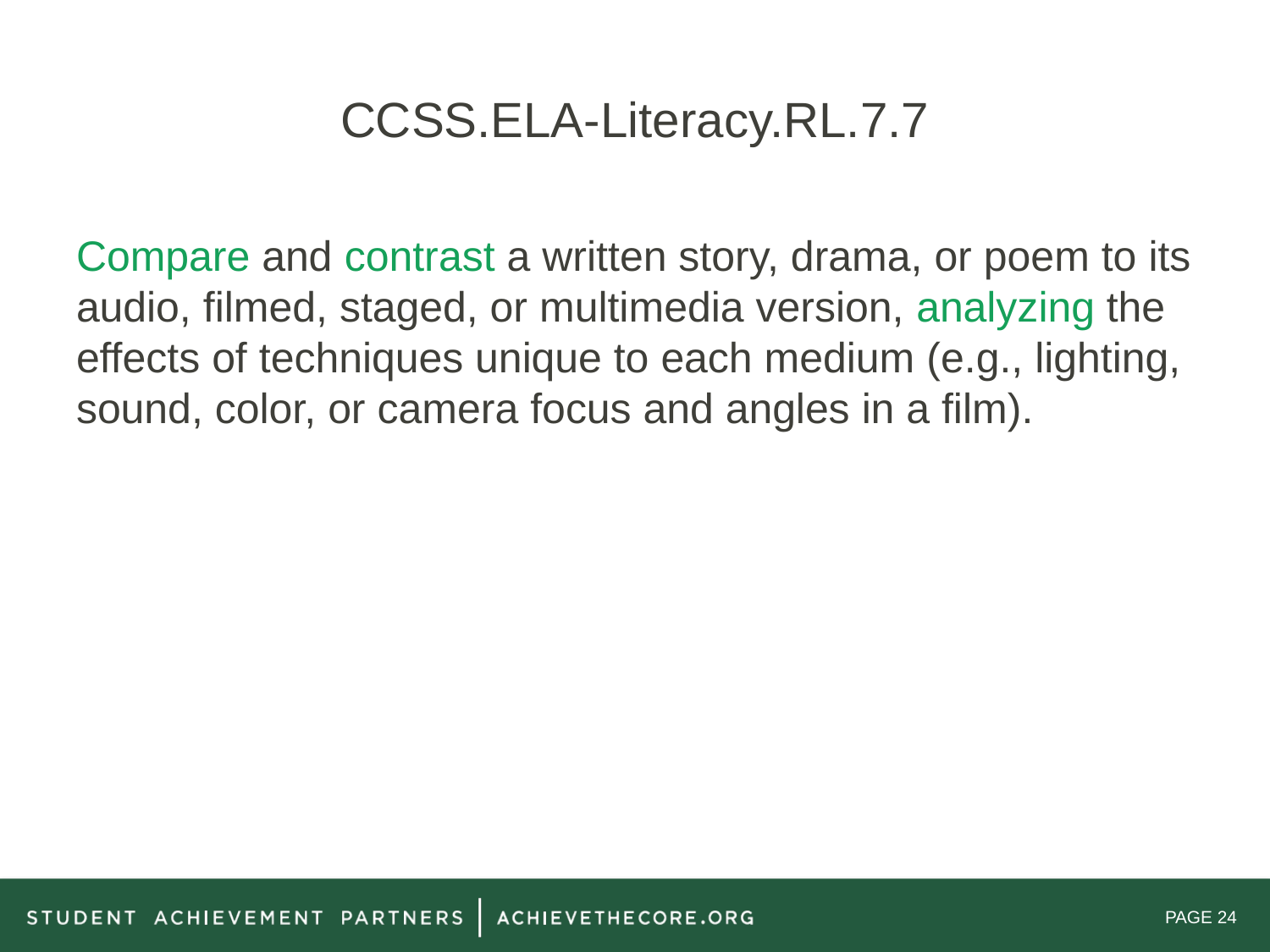

# CCSS.ELA-Literacy.RL.7.7
Compare and contrast a written story, drama, or poem to its audio, filmed, staged, or multimedia version, analyzing the effects of techniques unique to each medium (e.g., lighting, sound, color, or camera focus and angles in a film).